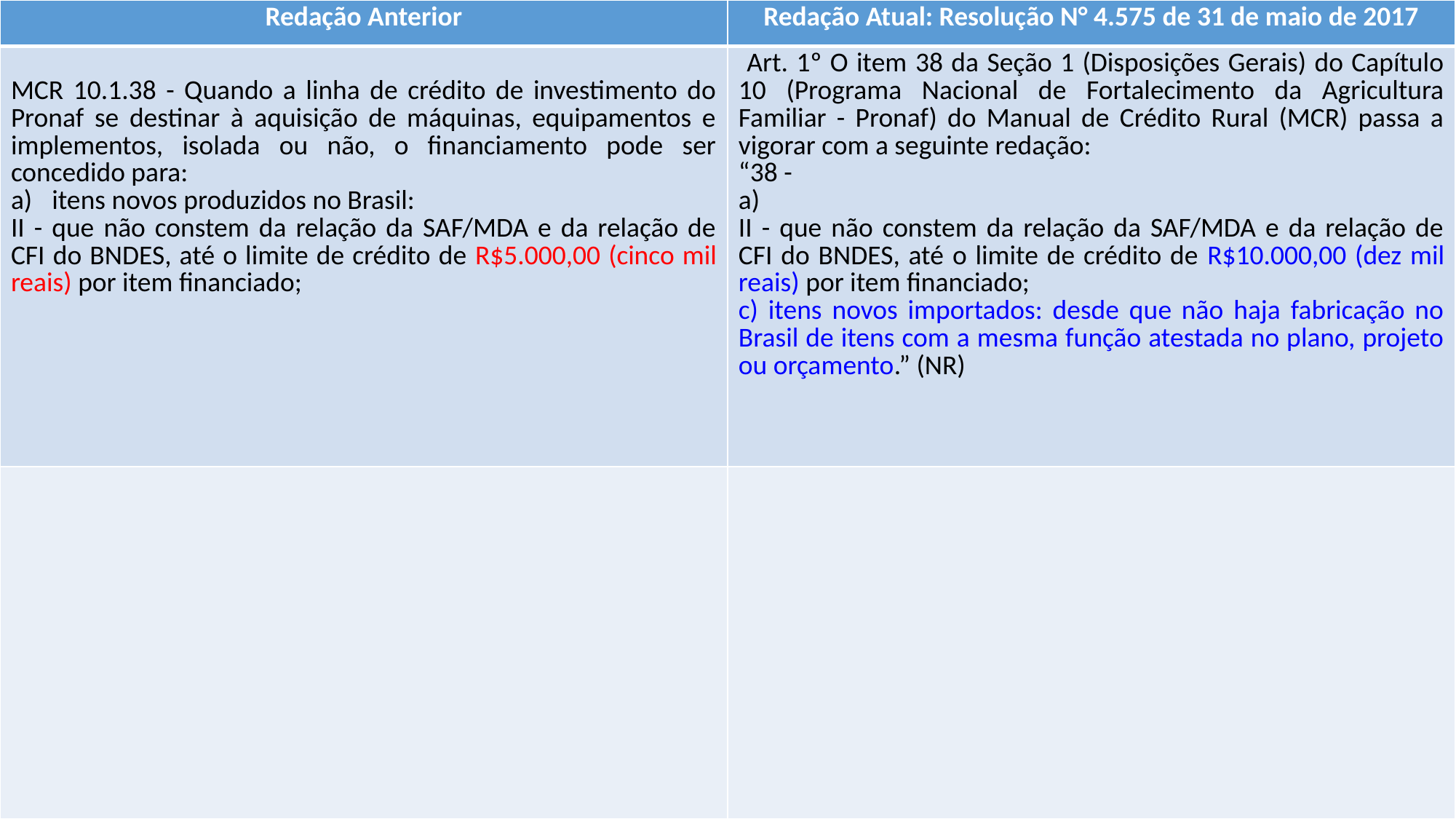

| Redação Anterior | Redação Atual: Resolução N° 4.575 de 31 de maio de 2017 |
| --- | --- |
| MCR 10.1.38 - Quando a linha de crédito de investimento do Pronaf se destinar à aquisição de máquinas, equipamentos e implementos, isolada ou não, o financiamento pode ser concedido para: itens novos produzidos no Brasil: II - que não constem da relação da SAF/MDA e da relação de CFI do BNDES, até o limite de crédito de R$5.000,00 (cinco mil reais) por item financiado; | Art. 1º O item 38 da Seção 1 (Disposições Gerais) do Capítulo 10 (Programa Nacional de Fortalecimento da Agricultura Familiar - Pronaf) do Manual de Crédito Rural (MCR) passa a vigorar com a seguinte redação: “38 - a) II - que não constem da relação da SAF/MDA e da relação de CFI do BNDES, até o limite de crédito de R$10.000,00 (dez mil reais) por item financiado; c) itens novos importados: desde que não haja fabricação no Brasil de itens com a mesma função atestada no plano, projeto ou orçamento.” (NR) |
|  |  |